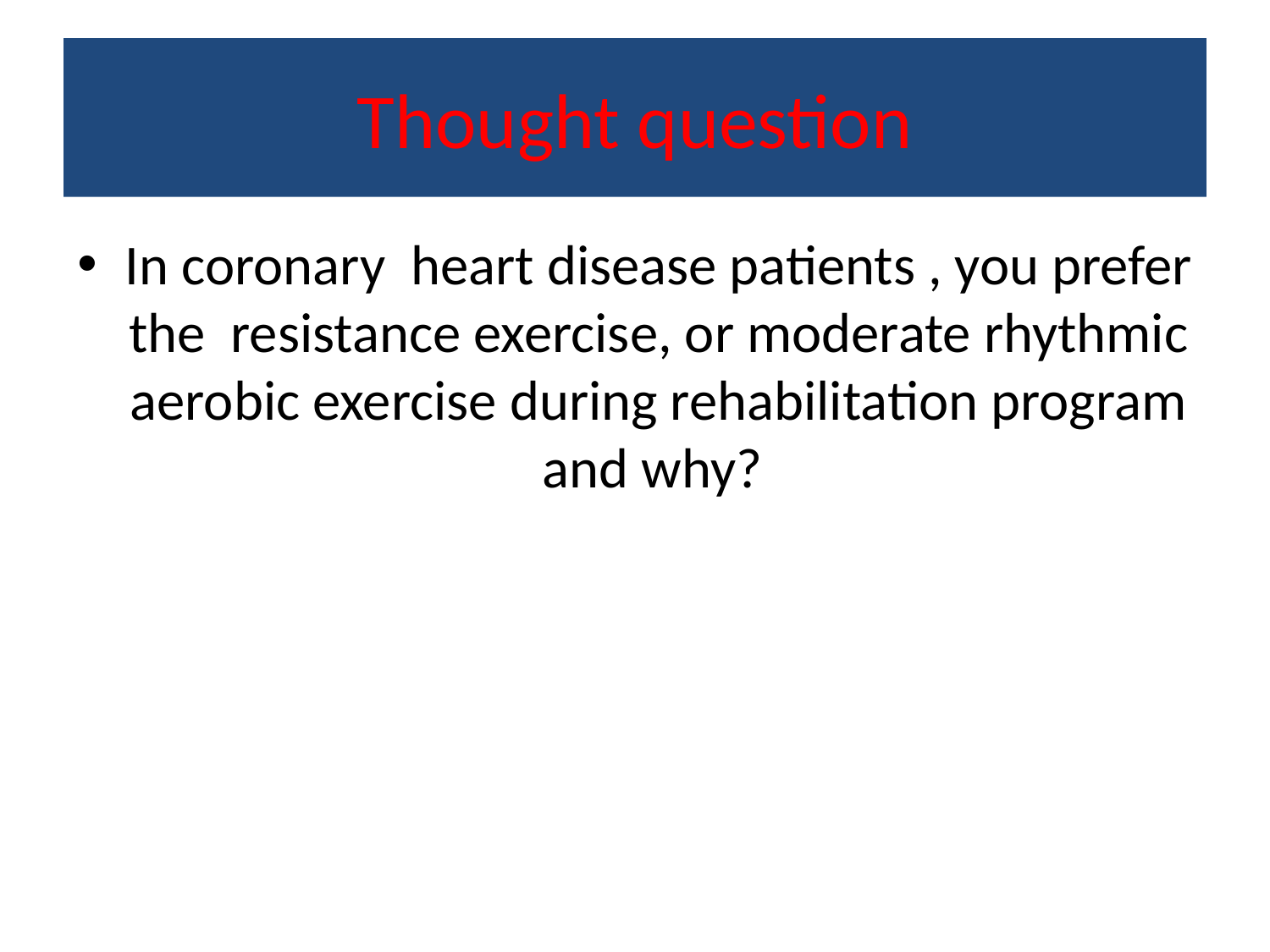

# Thought question
In coronary  heart disease patients , you prefer the  resistance exercise, or moderate rhythmic aerobic exercise during rehabilitation program and why?